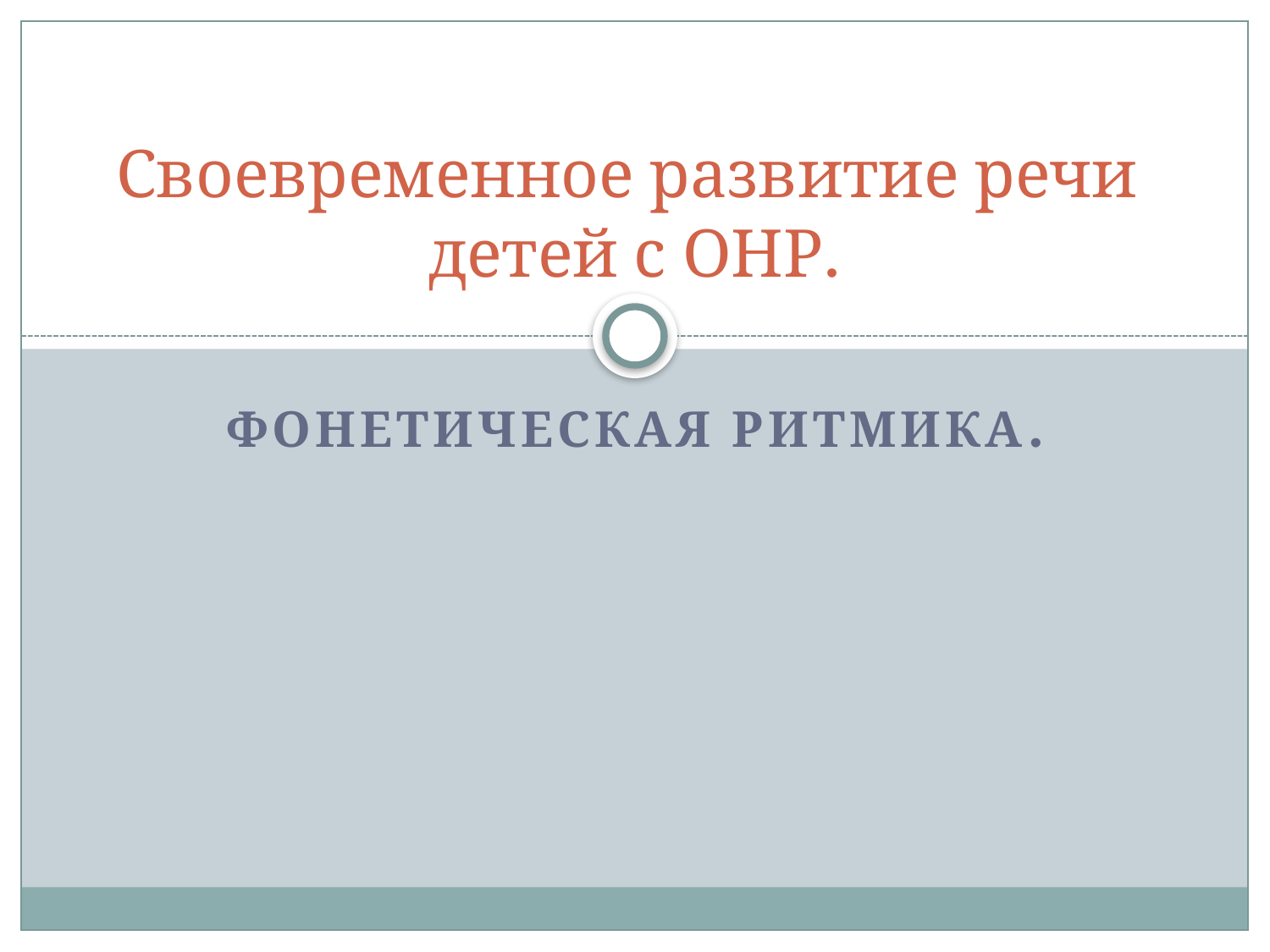

# Своевременное развитие речи детей с ОНР.
Фонетическая ритмика.